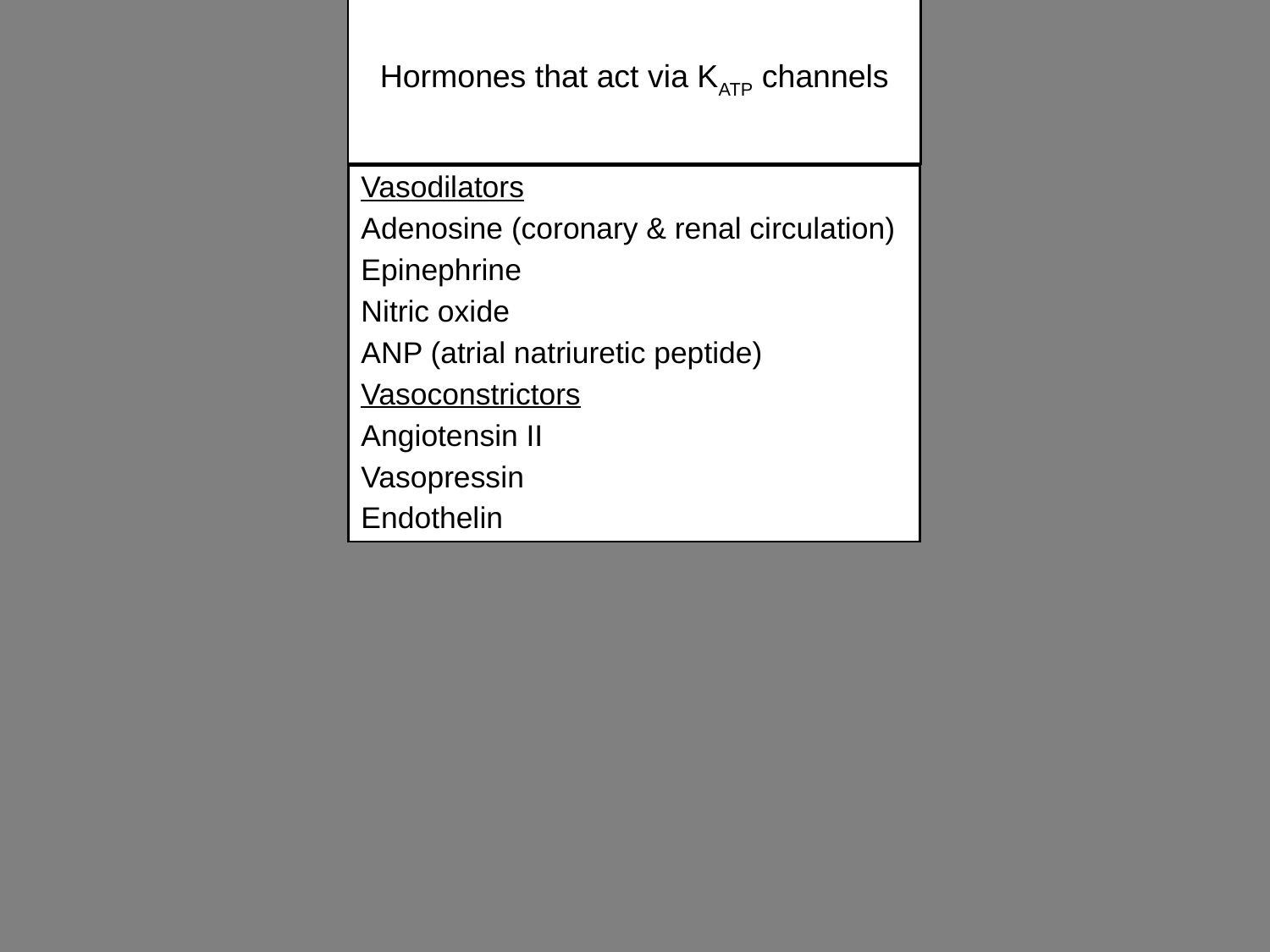

# Hormones that act via KATP channels
Vasodilators
Adenosine (coronary & renal circulation)
Epinephrine
Nitric oxide
ANP (atrial natriuretic peptide)
Vasoconstrictors
Angiotensin II
Vasopressin
Endothelin